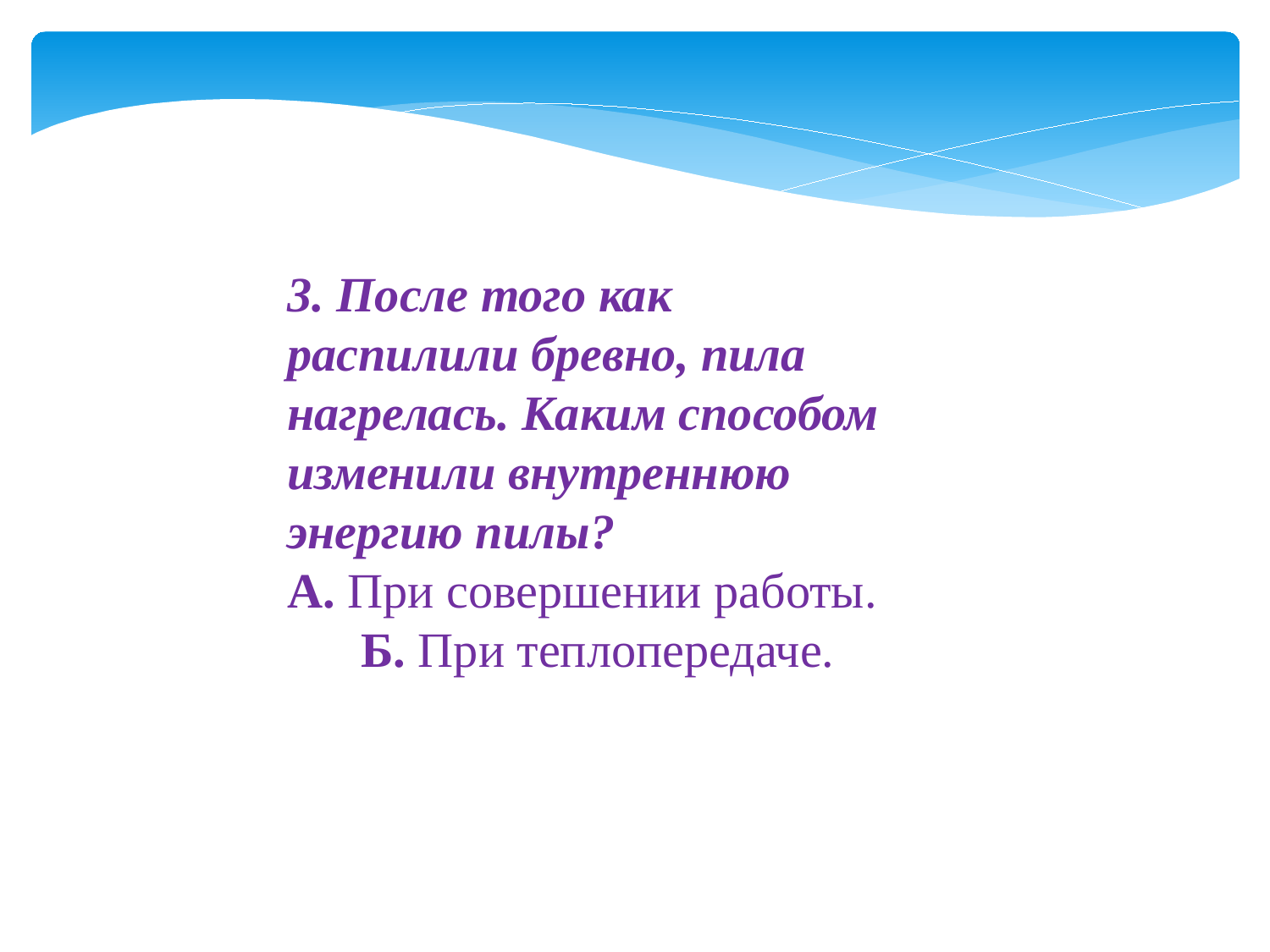

3. После того как распилили бревно, пила нагрелась. Каким способом изменили внутреннюю энергию пилы?
А. При совершении работы.       Б. При теплопередаче.